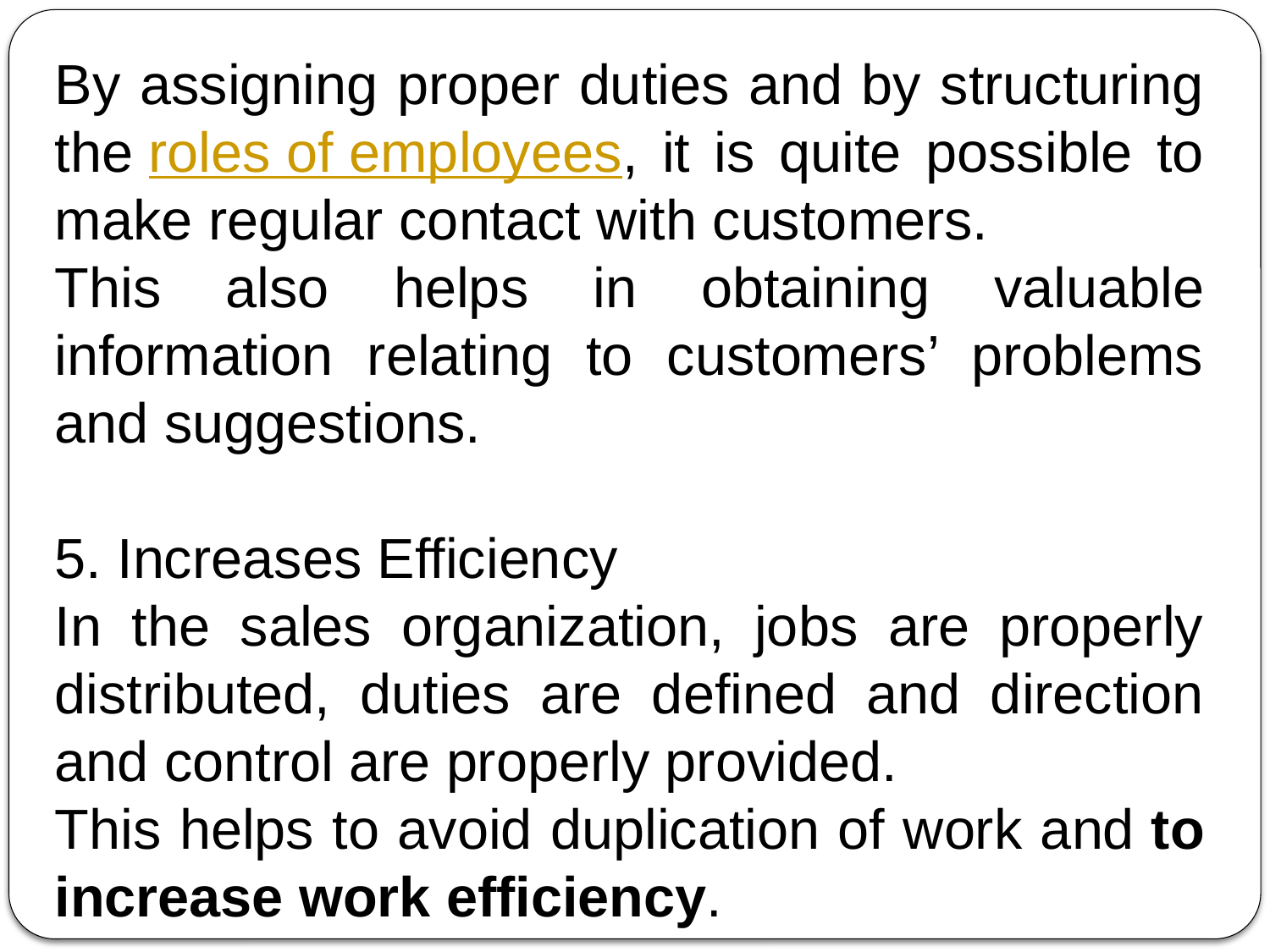

By assigning proper duties and by structuring the roles of employees, it is quite possible to make regular contact with customers.
This also helps in obtaining valuable information relating to customers’ problems and suggestions.

5. Increases Efficiency
In the sales organization, jobs are properly distributed, duties are defined and direction and control are properly provided.
This helps to avoid duplication of work and to increase work efficiency.